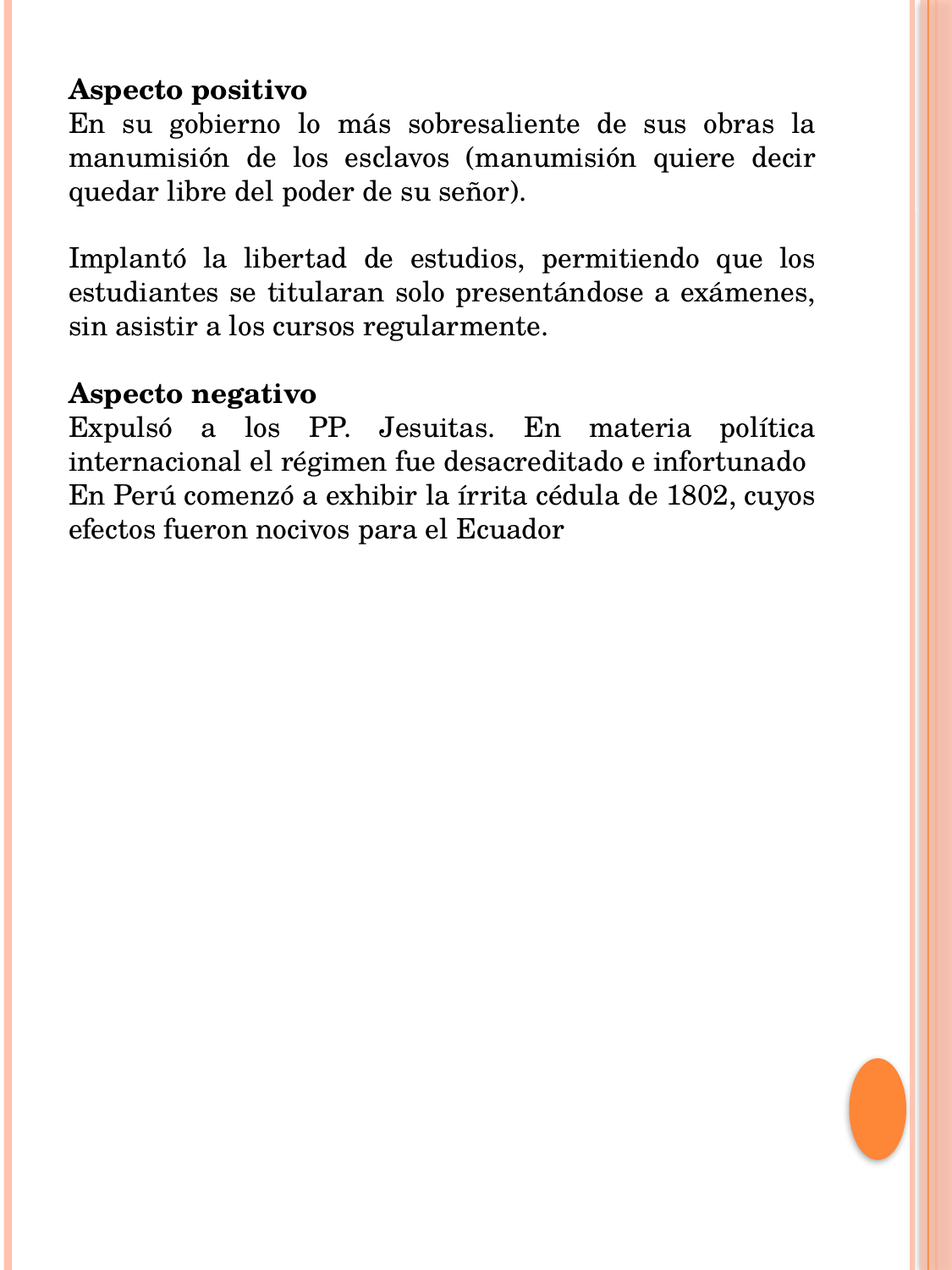

Aspecto positivo
En su gobierno lo más sobresaliente de sus obras la manumisión de los esclavos (manumisión quiere decir quedar libre del poder de su señor).

Implantó la libertad de estudios, permitiendo que los estudiantes se titularan solo presentándose a exámenes, sin asistir a los cursos regularmente.

Aspecto negativo
Expulsó a los PP. Jesuitas. En materia política internacional el régimen fue desacreditado e infortunado
En Perú comenzó a exhibir la írrita cédula de 1802, cuyos efectos fueron nocivos para el Ecuador